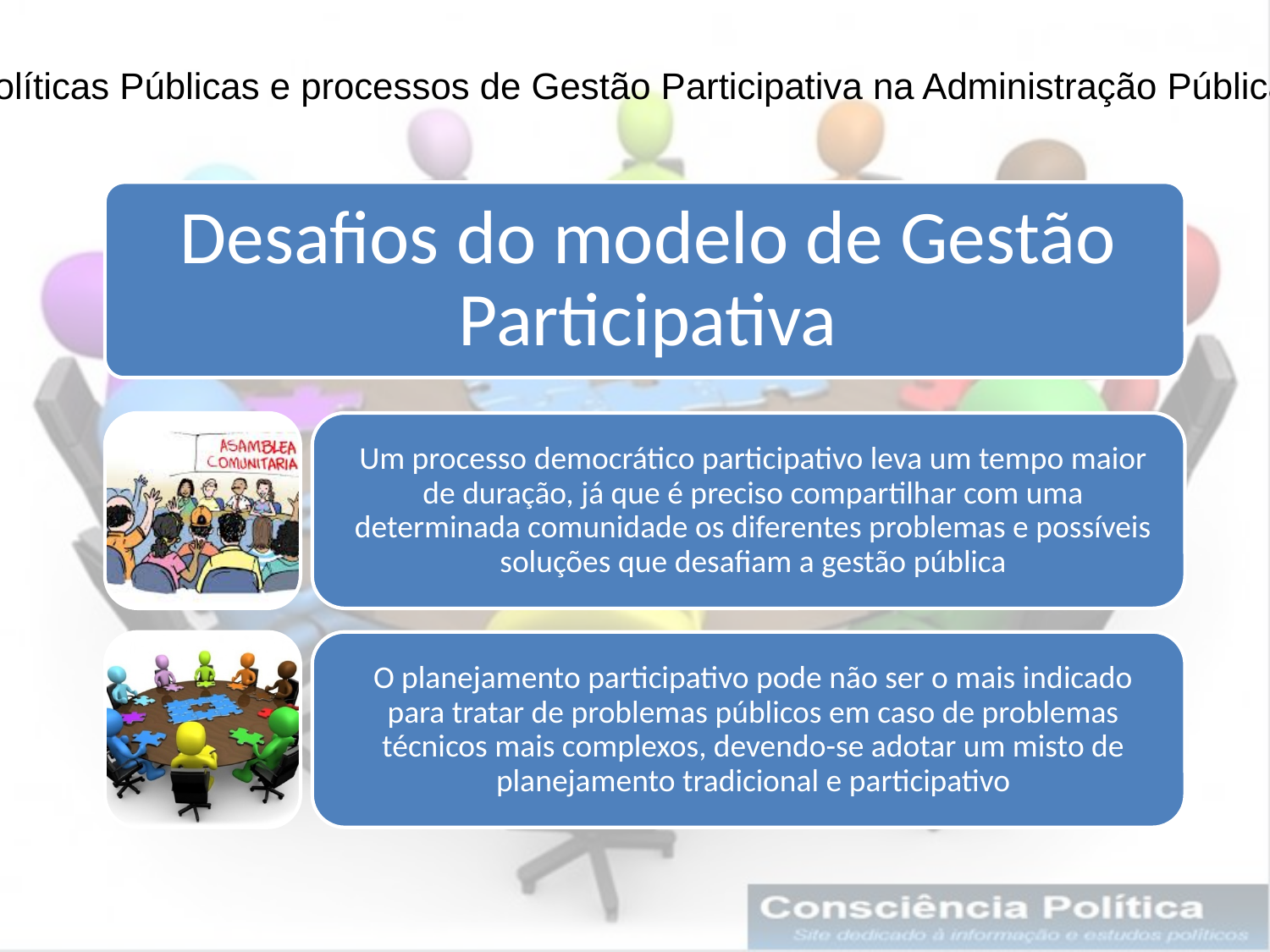

Políticas Públicas e processos de Gestão Participativa na Administração Pública
Desafios do modelo de Gestão Participativa
Um processo democrático participativo leva um tempo maior de duração, já que é preciso compartilhar com uma determinada comunidade os diferentes problemas e possíveis soluções que desafiam a gestão pública
O planejamento participativo pode não ser o mais indicado para tratar de problemas públicos em caso de problemas técnicos mais complexos, devendo-se adotar um misto de planejamento tradicional e participativo